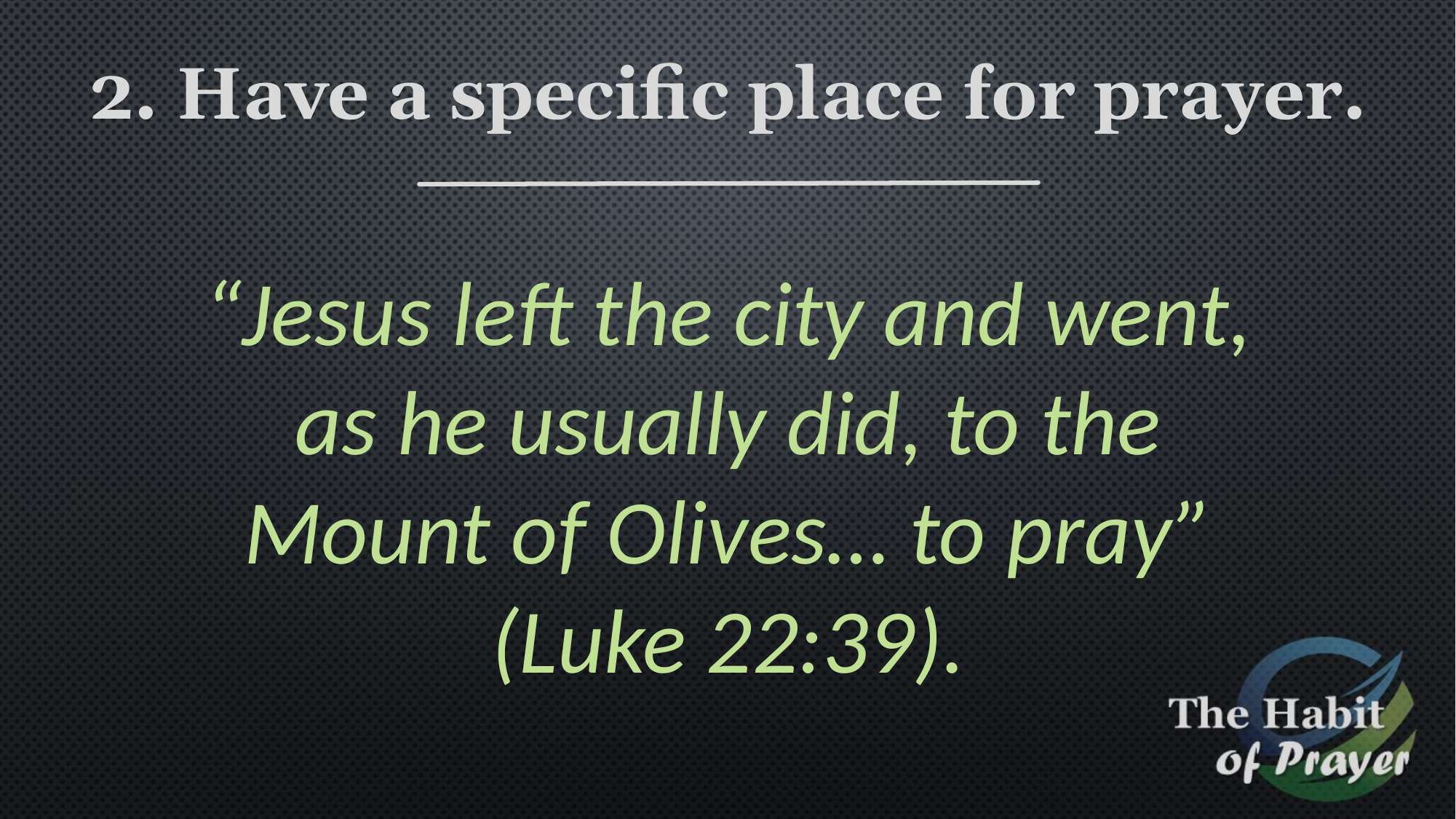

2. Have a specific place for prayer.
“Jesus left the city and went, as he usually did, to the Mount of Olives… to pray” (Luke 22:39).